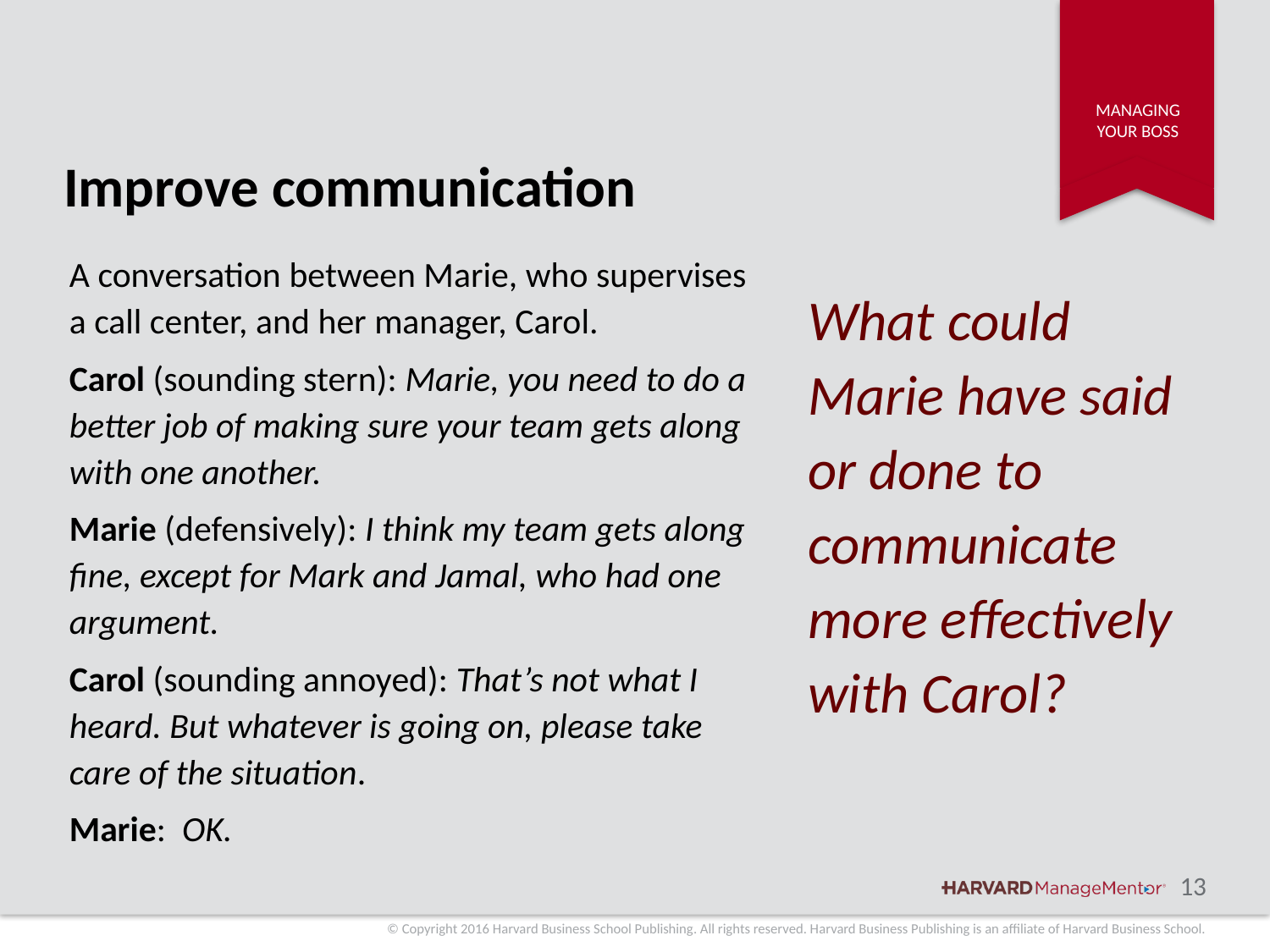

# Improve communication
A conversation between Marie, who supervises a call center, and her manager, Carol.
Carol (sounding stern): Marie, you need to do a better job of making sure your team gets along with one another.
Marie (defensively): I think my team gets along fine, except for Mark and Jamal, who had one argument.
Carol (sounding annoyed): That’s not what I heard. But whatever is going on, please take care of the situation.
Marie:  OK.
What could Marie have said or done to communicate more effectively with Carol?